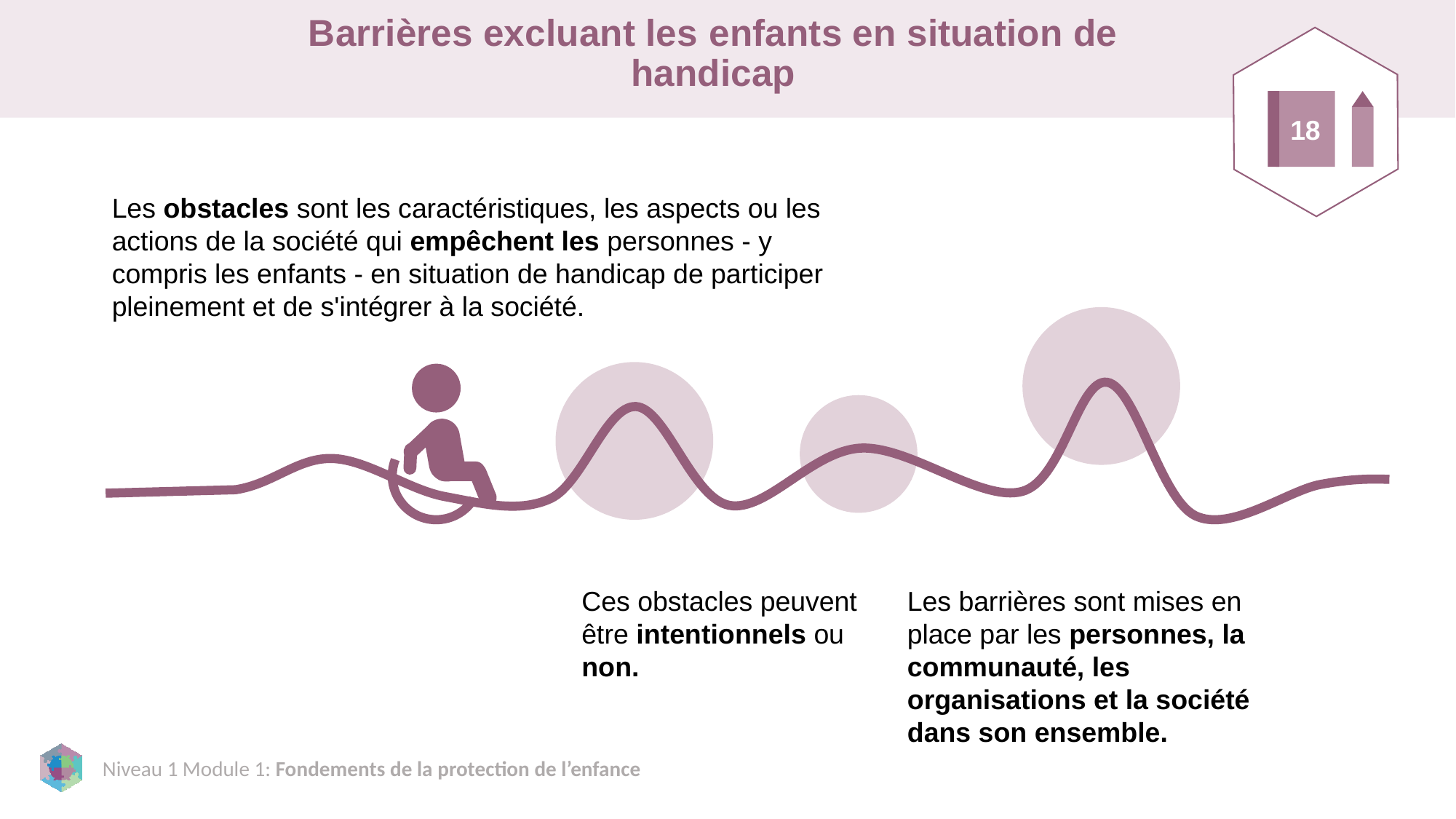

# Barrières excluant les enfants en situation de handicap

18

Les obstacles sont les caractéristiques, les aspects ou les actions de la société qui empêchent les personnes - y compris les enfants - en situation de handicap de participer pleinement et de s'intégrer à la société.

Ces obstacles peuvent être intentionnels ou non.
Les barrières sont mises en place par les personnes, la communauté, les organisations et la société dans son ensemble.